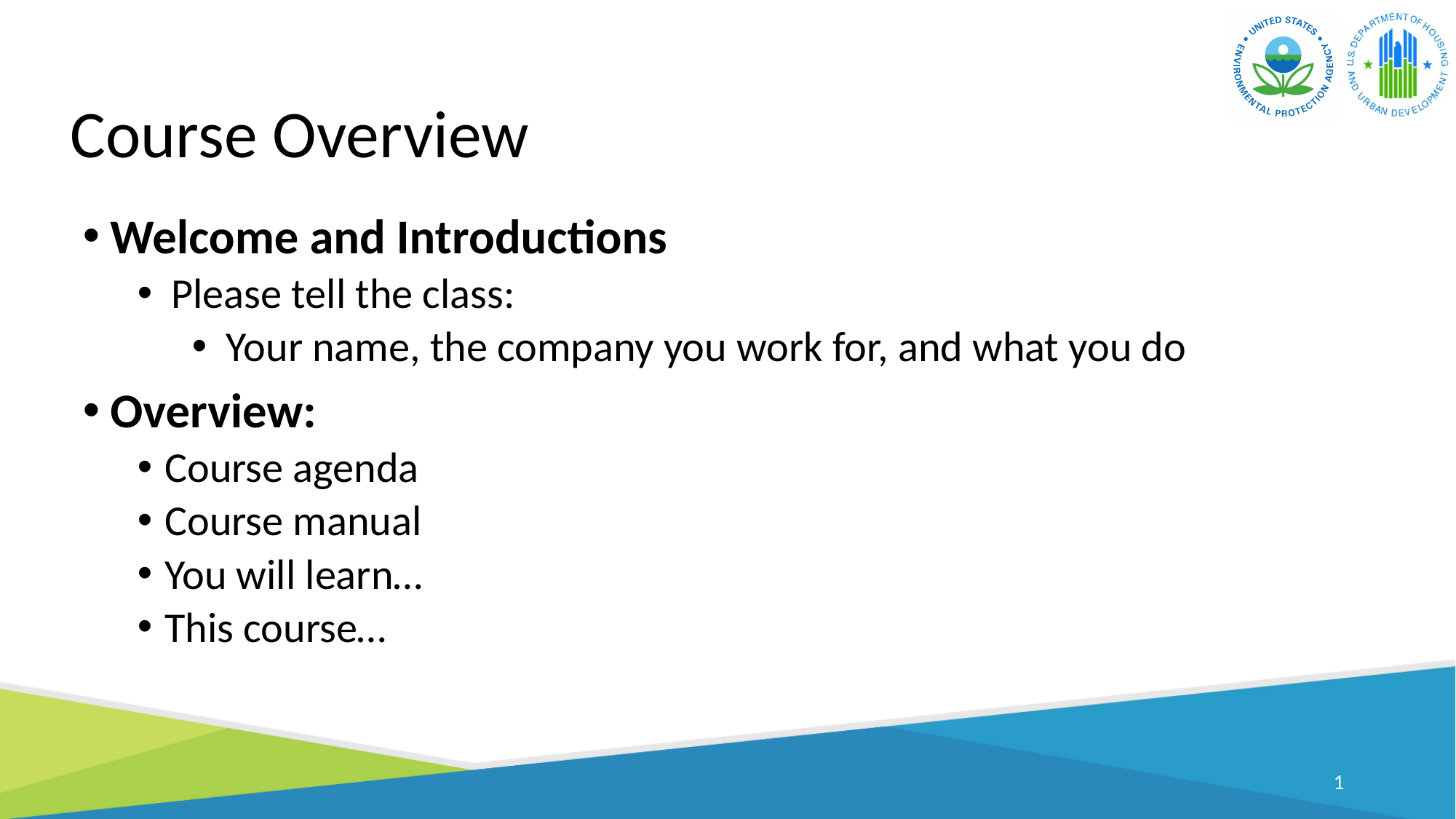

# Course Overview
Welcome and Introductions
Please tell the class:
Your name, the company you work for, and what you do
Overview:
Course agenda
Course manual
You will learn…
This course…

1